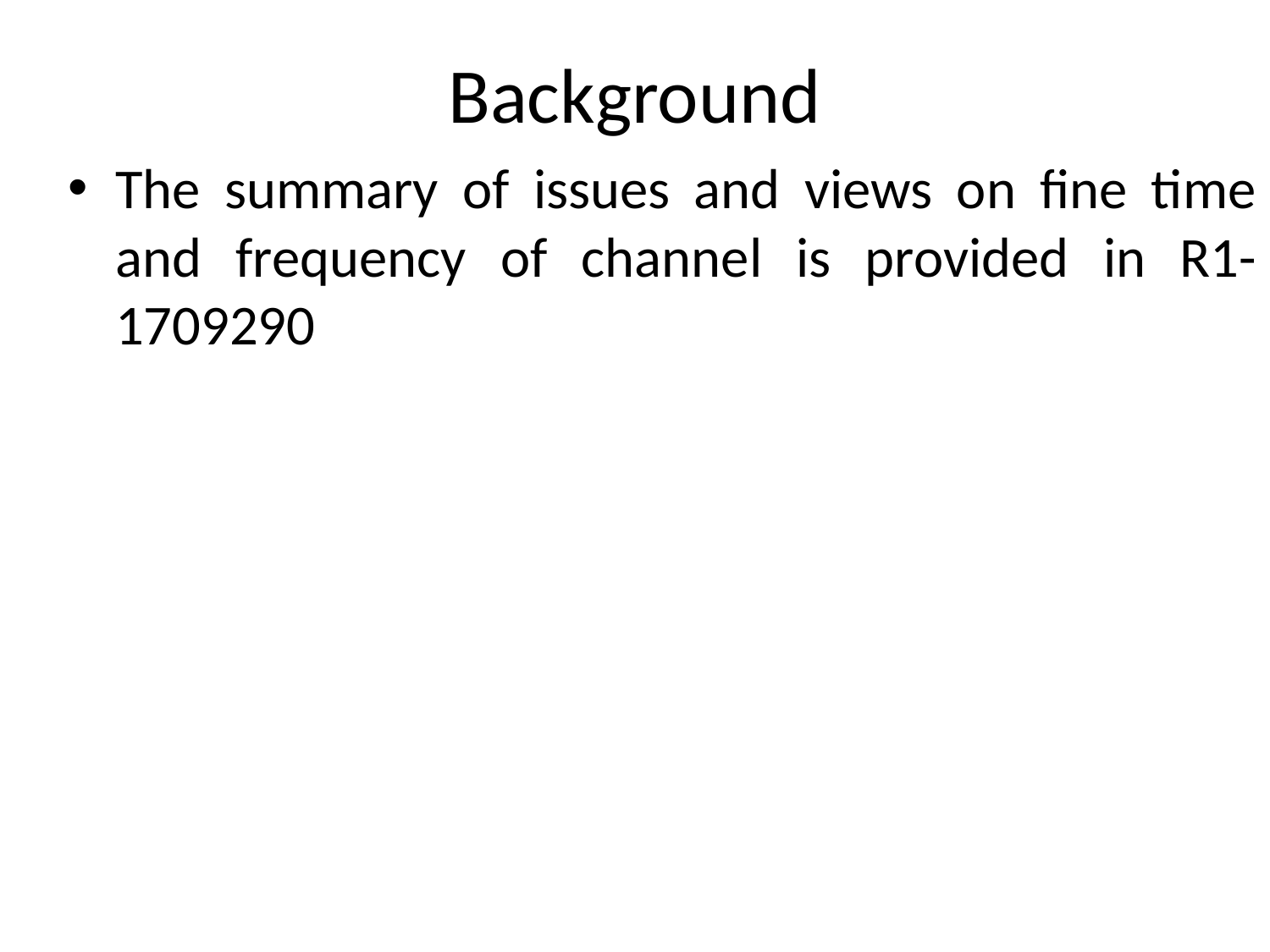

# Background
The summary of issues and views on fine time and frequency of channel is provided in R1-1709290